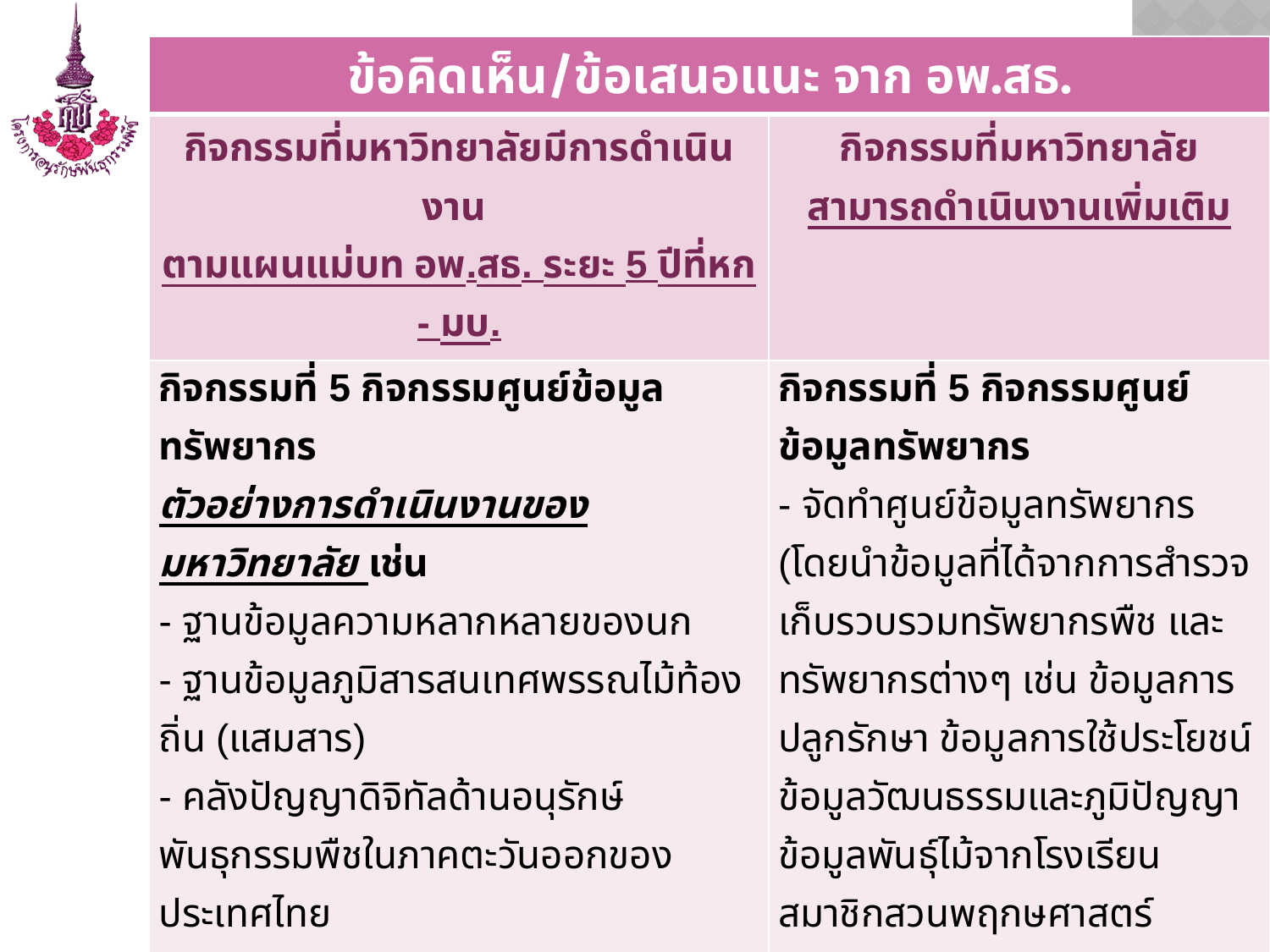

| ข้อคิดเห็น/ข้อเสนอแนะ จาก อพ.สธ. |  |
| --- | --- |
| กิจกรรมที่มหาวิทยาลัยมีการดำเนินงาน ตามแผนแม่บท อพ.สธ. ระยะ 5 ปีที่หก - มบ. | กิจกรรมที่มหาวิทยาลัย สามารถดำเนินงานเพิ่มเติม |
| กิจกรรมที่ 5 กิจกรรมศูนย์ข้อมูลทรัพยากร ตัวอย่างการดำเนินงานของมหาวิทยาลัย เช่น - ฐานข้อมูลความหลากหลายของนก - ฐานข้อมูลภูมิสารสนเทศพรรณไม้ท้องถิ่น (แสมสาร) - คลังปัญญาดิจิทัลด้านอนุรักษ์พันธุกรรมพืชในภาคตะวันออกของประเทศไทย | กิจกรรมที่ 5 กิจกรรมศูนย์ข้อมูลทรัพยากร - จัดทำศูนย์ข้อมูลทรัพยากร (โดยนำข้อมูลที่ได้จากการสำรวจเก็บรวบรวมทรัพยากรพืช และทรัพยากรต่างๆ เช่น ข้อมูลการปลูกรักษา ข้อมูลการใช้ประโยชน์ ข้อมูลวัฒนธรรมและภูมิปัญญา ข้อมูลพันธุ์ไม้จากโรงเรียนสมาชิกสวนพฤกษศาสตร์โรงเรียน เป็นต้น) |
| กิจกรรมที่ 6 กิจกรรมวางแผนพัฒนาทรัพยากร ตัวอย่างการดำเนินงานของมหาวิทยาลัย เช่น - การปรับปรุงพันธุ์แก่นตะวันที่เหมาะสมกับการเพาะปลูกในจังหวัดสระแก้ว |  |